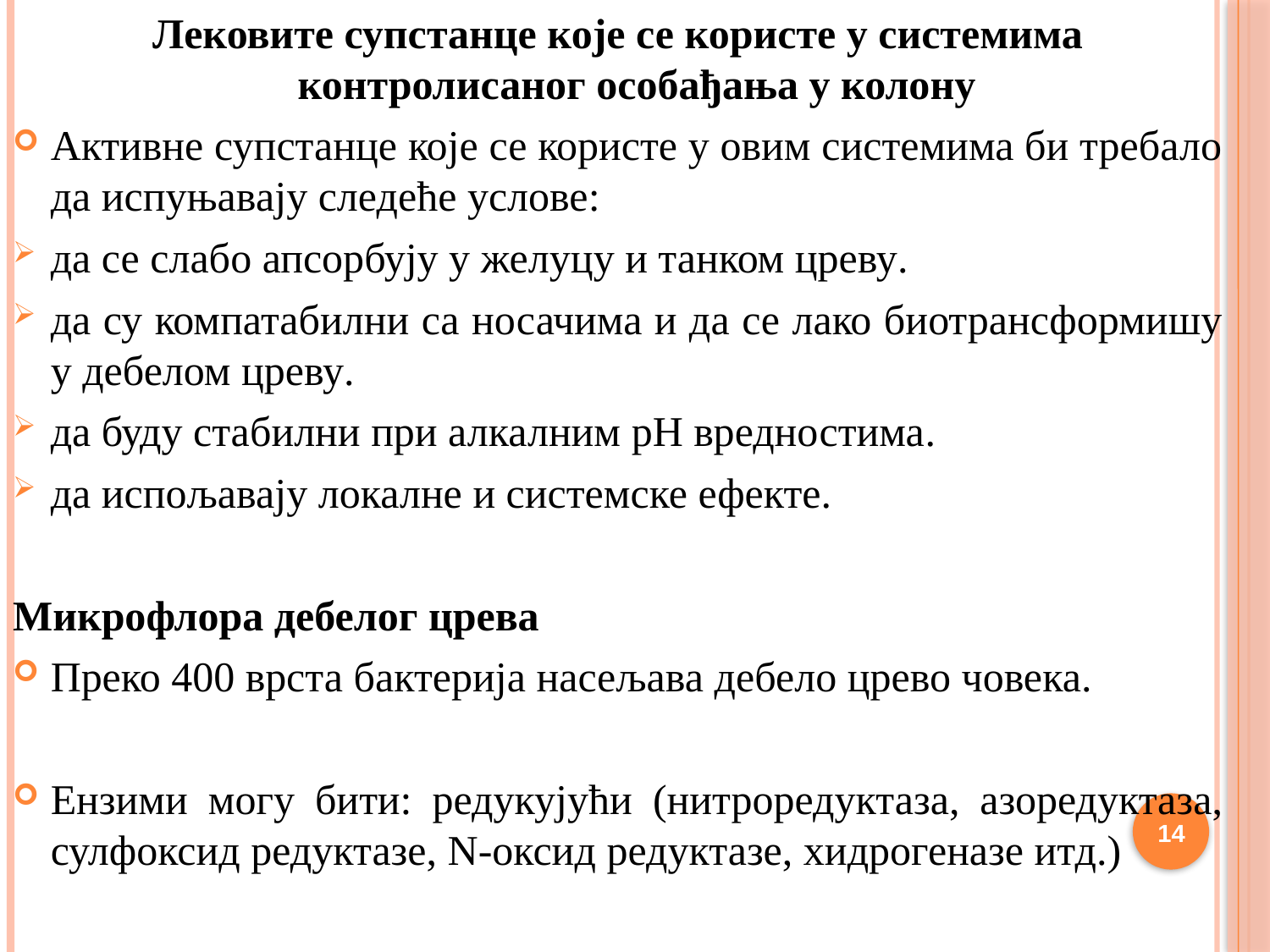

Лековите супстанце које се користе у системима контролисаног особађања у колону
Активне супстанце које се користе у овим системима би требало да испуњавају следеће услове:
да се слабо апсорбују у желуцу и танком цреву.
да су компатабилни са носачима и да се лако биотрансформишу у дебелом цреву.
да буду стабилни при алкалним pH вредностима.
да испољавају локалне и системске ефекте.

Микрофлора дебелог црева
Преко 400 врста бактерија насељава дебело црево човека.

Ензими могу бити: редукујући (нитроредуктаза, азоредуктаза, сулфоксид редуктазе, N-оксид редуктазе, хидрогеназе итд.)
14